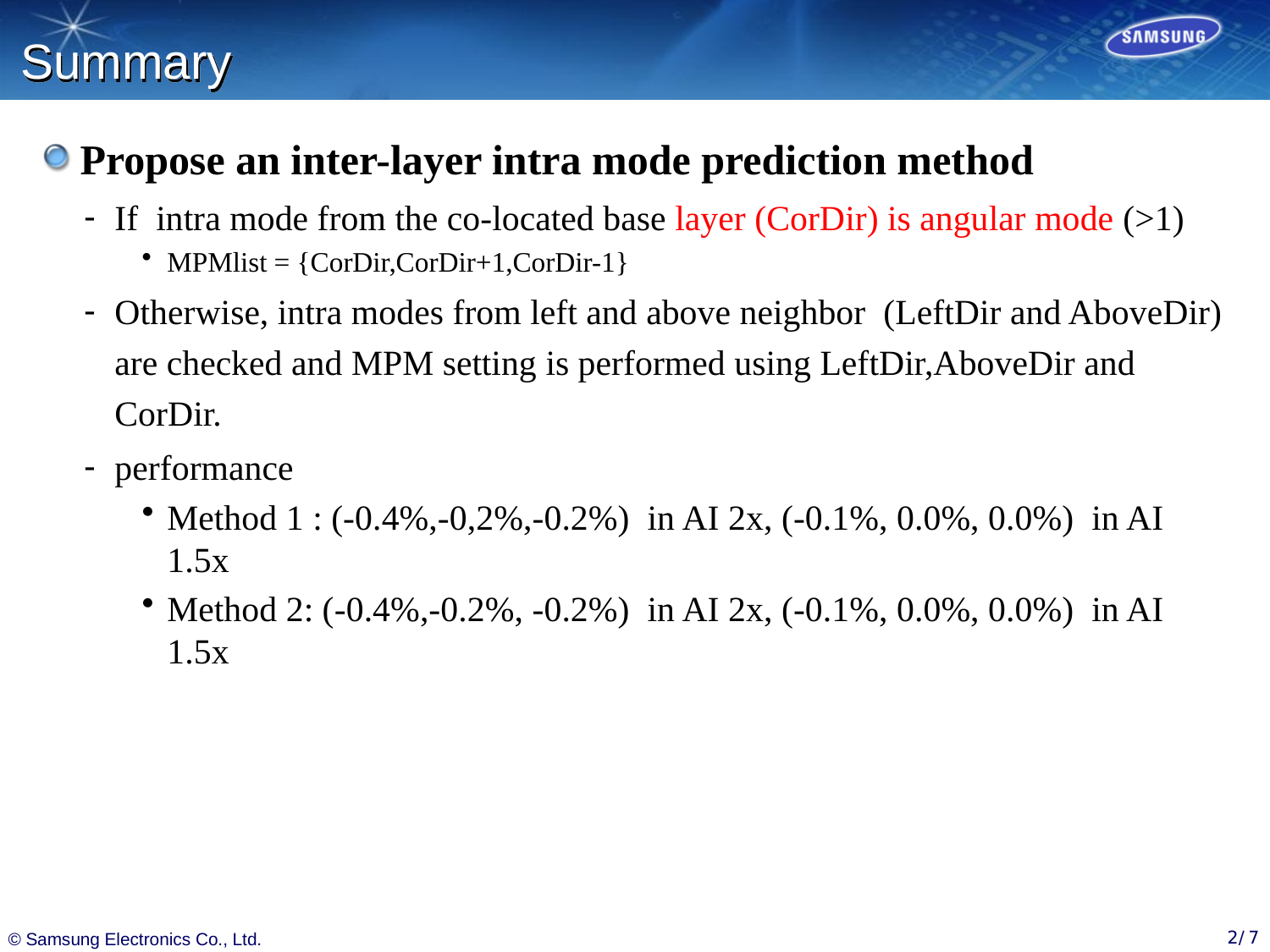

# Summary
Propose an inter-layer intra mode prediction method
If  intra mode from the co-located base layer (CorDir) is angular mode (>1)
MPMlist = {CorDir,CorDir+1,CorDir-1}
Otherwise, intra modes from left and above neighbor  (LeftDir and AboveDir) are checked and MPM setting is performed using LeftDir,AboveDir and CorDir.
performance
Method 1 : (-0.4%,-0,2%,-0.2%)  in AI 2x, (-0.1%, 0.0%, 0.0%)  in AI 1.5x
Method 2: (-0.4%,-0.2%, -0.2%)  in AI 2x, (-0.1%, 0.0%, 0.0%)  in AI 1.5x